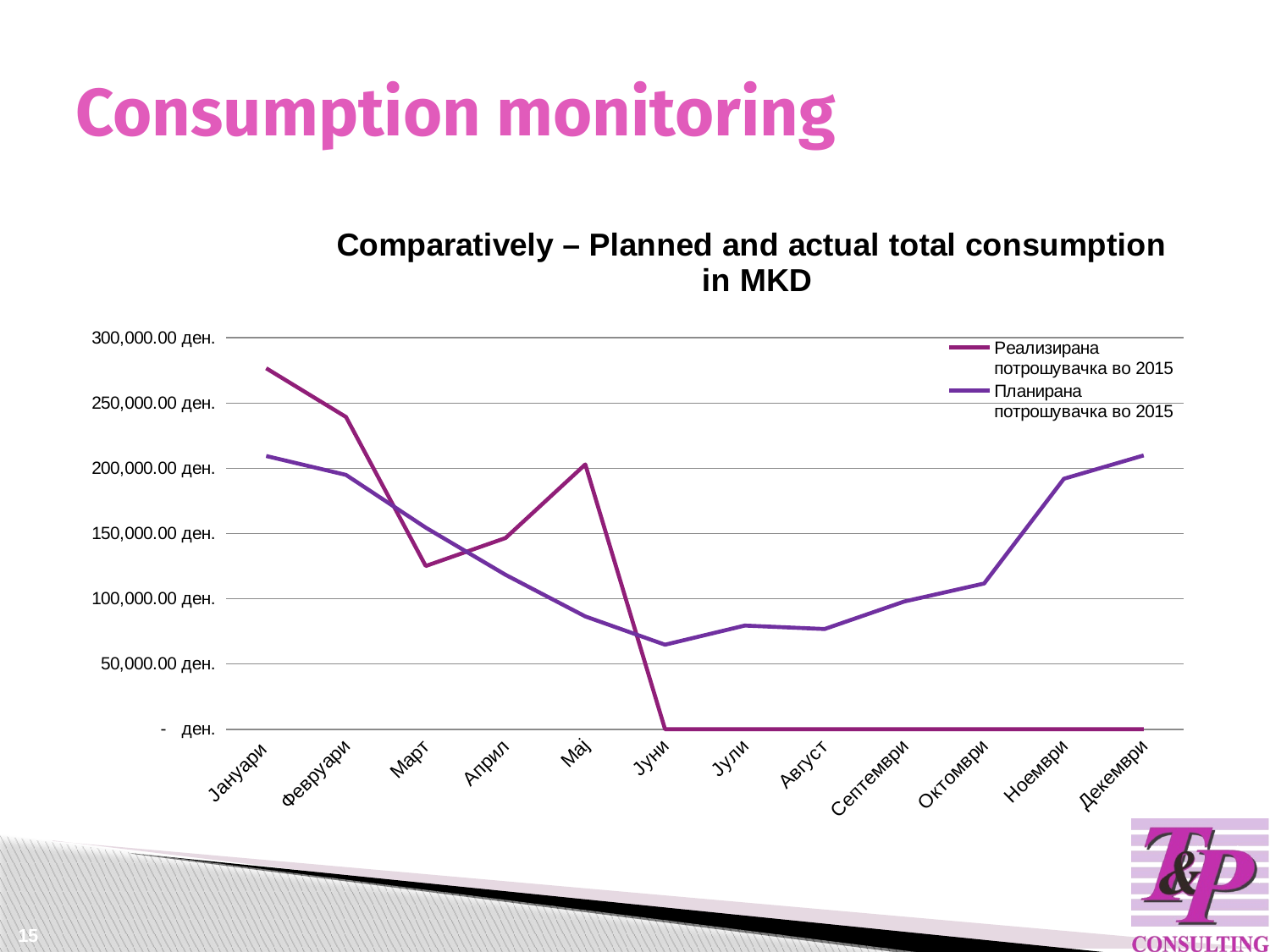

# Consumption monitoring

### Chart: Comparatively – Planned and actual total consumption
in MKD

| Category | Реализирана потрошувачка во 2015 | Планирана потрошувачка во 2015 |
|---|---|---|
| Јануари  | 276677.28 | 209406.1802 |
| Февруари | 239312.41 | 194949.3972 |
| Март | 125092.81 | 154511.979 |
| Април | 146540.78000000003 | 118360.3506 |
| Мај | 202981.80000000002 | 86462.4923 |
| Јуни | 0.0 | 64779.063799999996 |
| Јули | 0.0 | 79432.7083 |
| Август | 0.0 | 76805.28869999999 |
| Септември | 0.0 | 97883.864 |
| Октомври | 0.0 | 111694.72400000002 |
| Ноември | 0.0 | 191975.27049999998 |
| Декември | 0.0 | 209858.1226 |
15